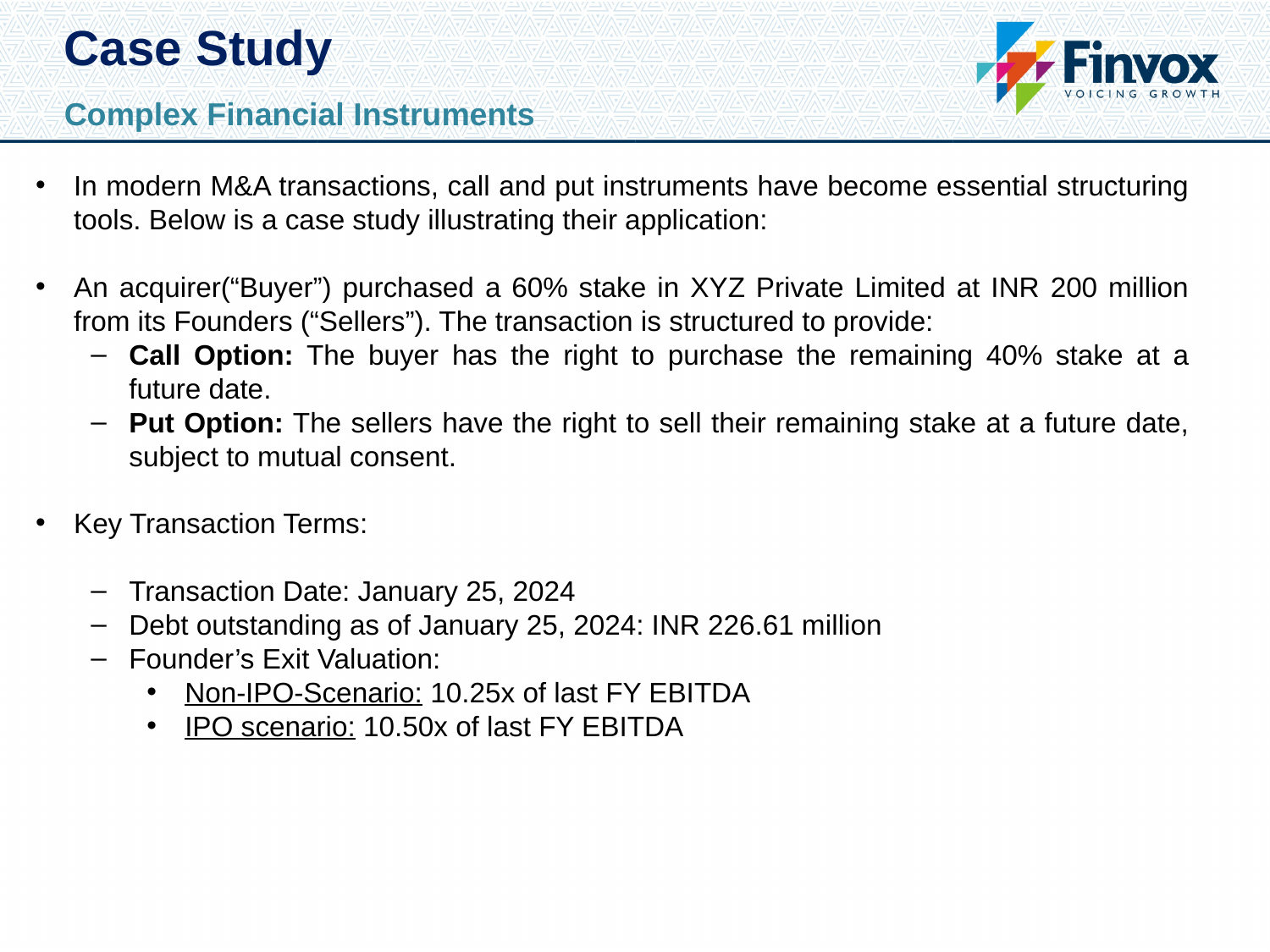

Case Study
Complex Financial Instruments
In modern M&A transactions, call and put instruments have become essential structuring tools. Below is a case study illustrating their application:

An acquirer(“Buyer”) purchased a 60% stake in XYZ Private Limited at INR 200 million from its Founders (“Sellers”). The transaction is structured to provide:
Call Option: The buyer has the right to purchase the remaining 40% stake at a future date.
Put Option: The sellers have the right to sell their remaining stake at a future date, subject to mutual consent.

Key Transaction Terms:

Transaction Date: January 25, 2024
Debt outstanding as of January 25, 2024: INR 226.61 million
Founder’s Exit Valuation:
Non-IPO-Scenario: 10.25x of last FY EBITDA
IPO scenario: 10.50x of last FY EBITDA
Privileged & Confidential
42